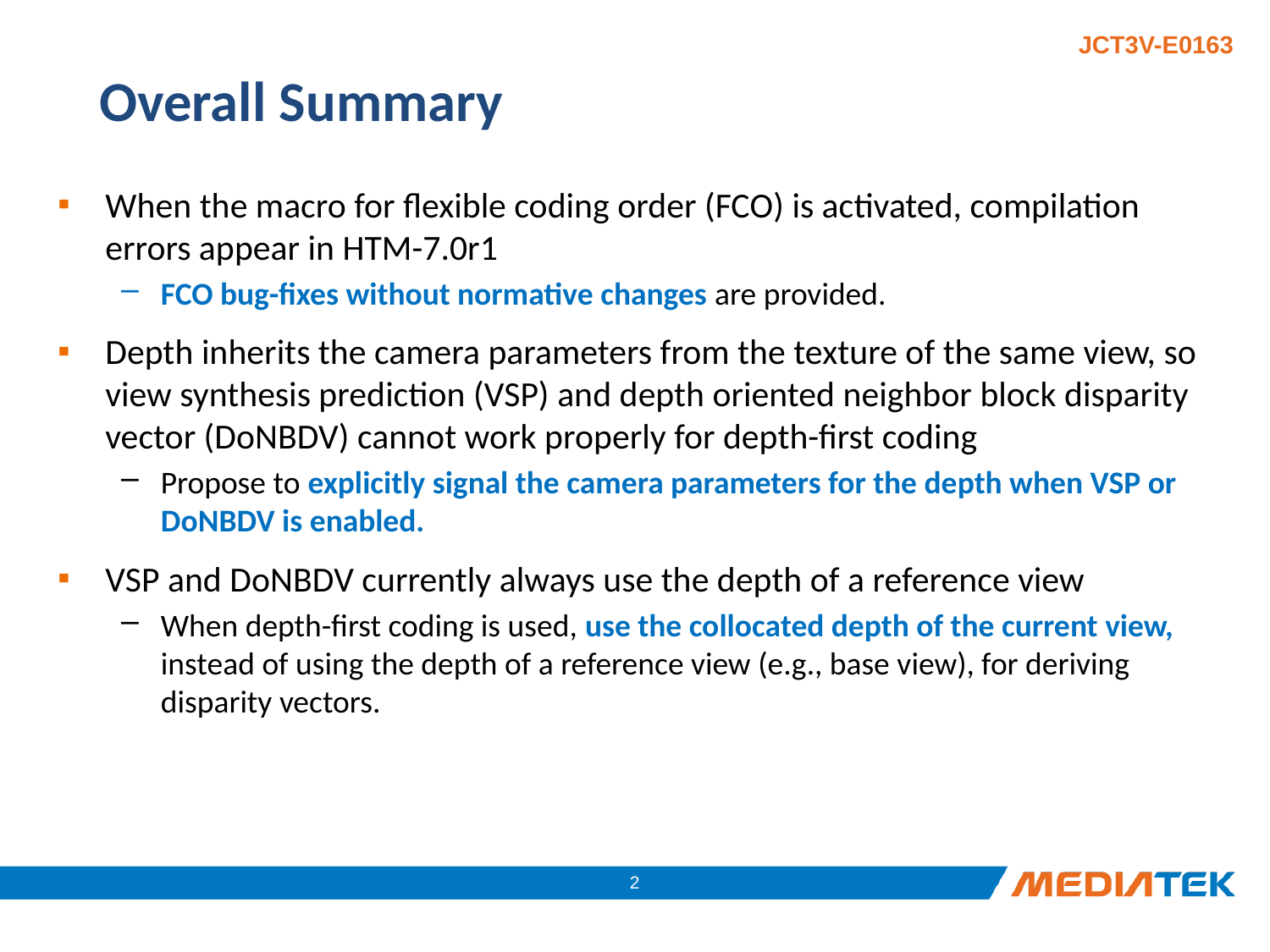

# Overall Summary
When the macro for flexible coding order (FCO) is activated, compilation errors appear in HTM-7.0r1
FCO bug-fixes without normative changes are provided.
Depth inherits the camera parameters from the texture of the same view, so view synthesis prediction (VSP) and depth oriented neighbor block disparity vector (DoNBDV) cannot work properly for depth-first coding
Propose to explicitly signal the camera parameters for the depth when VSP or DoNBDV is enabled.
VSP and DoNBDV currently always use the depth of a reference view
When depth-first coding is used, use the collocated depth of the current view, instead of using the depth of a reference view (e.g., base view), for deriving disparity vectors.
2